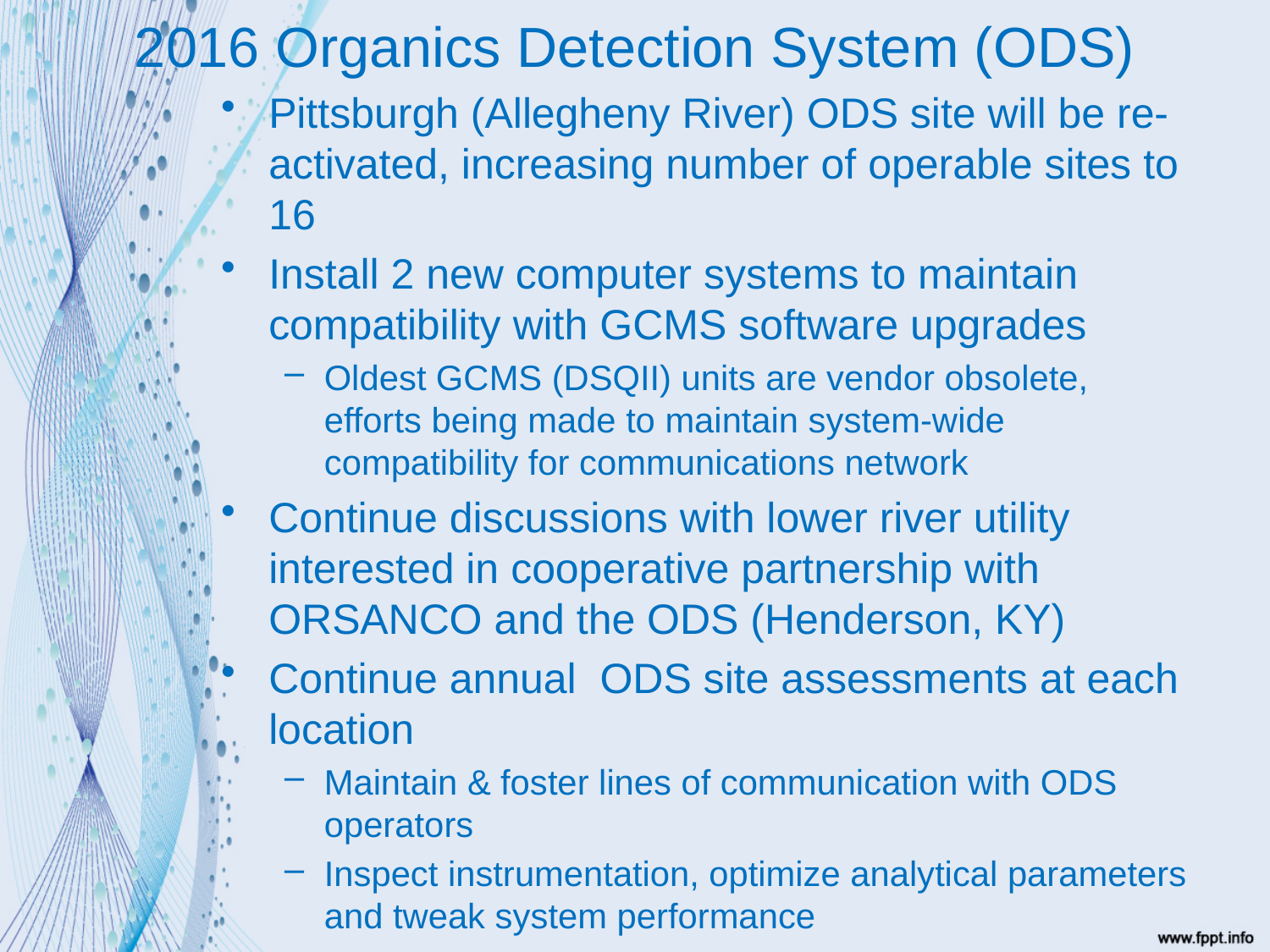

# 2016 Organics Detection System (ODS)
Pittsburgh (Allegheny River) ODS site will be re-activated, increasing number of operable sites to 16
Install 2 new computer systems to maintain compatibility with GCMS software upgrades
Oldest GCMS (DSQII) units are vendor obsolete, efforts being made to maintain system-wide compatibility for communications network
Continue discussions with lower river utility interested in cooperative partnership with ORSANCO and the ODS (Henderson, KY)
Continue annual  ODS site assessments at each location
Maintain & foster lines of communication with ODS operators
Inspect instrumentation, optimize analytical parameters and tweak system performance